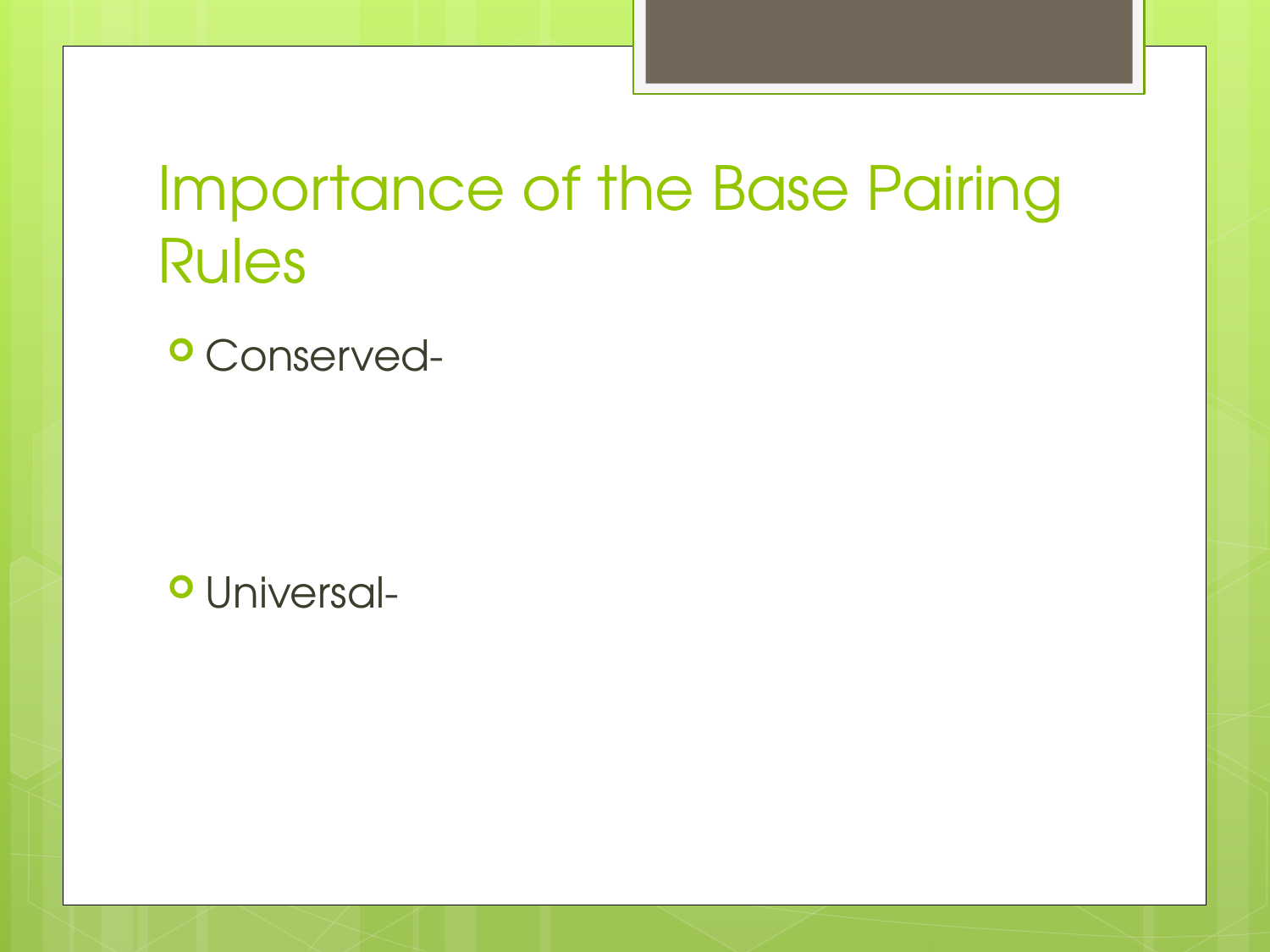

# Importance of the Base Pairing Rules
Conserved-

Universal-